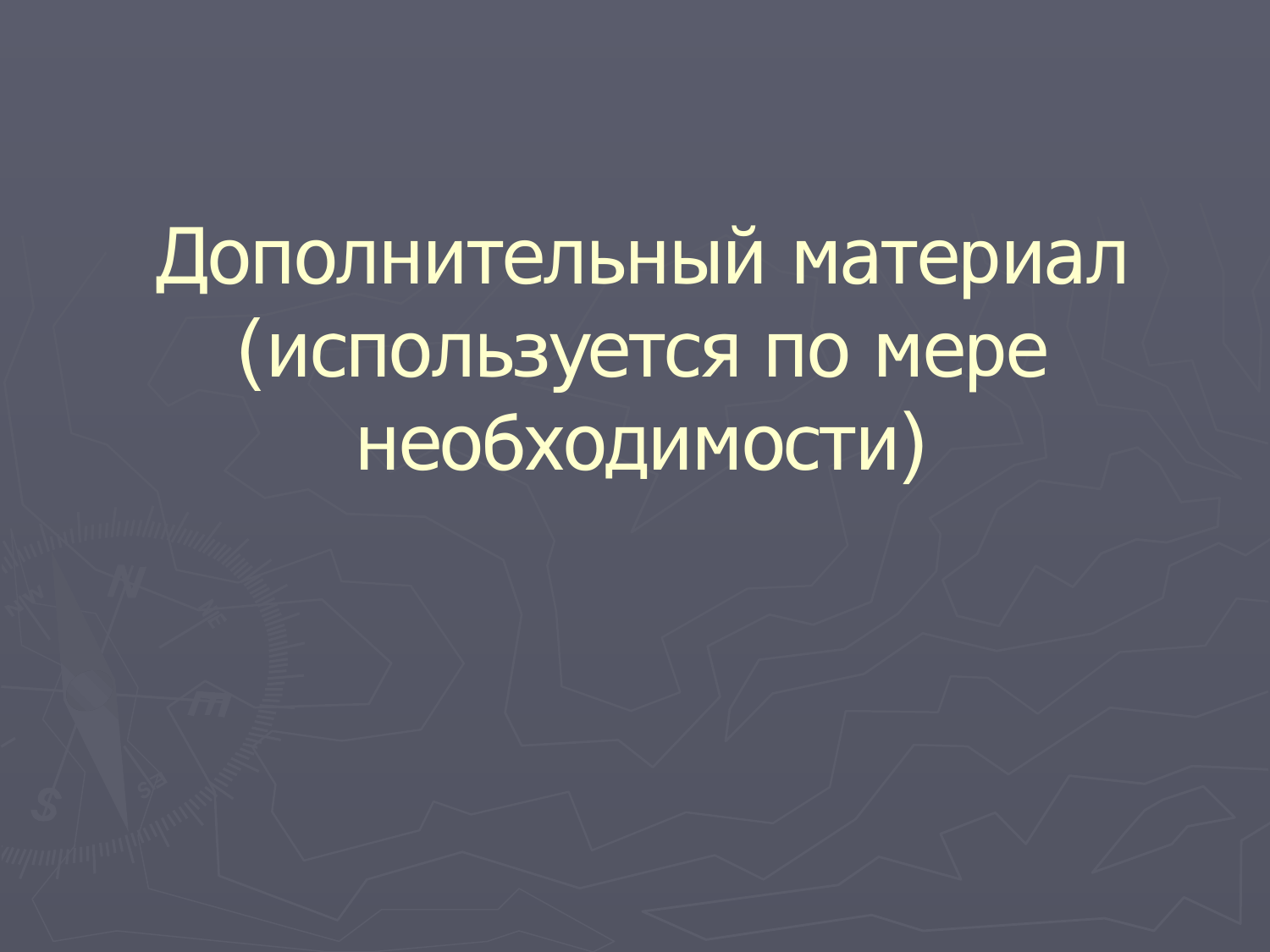

# Дополнительный материал (используется по мере необходимости)